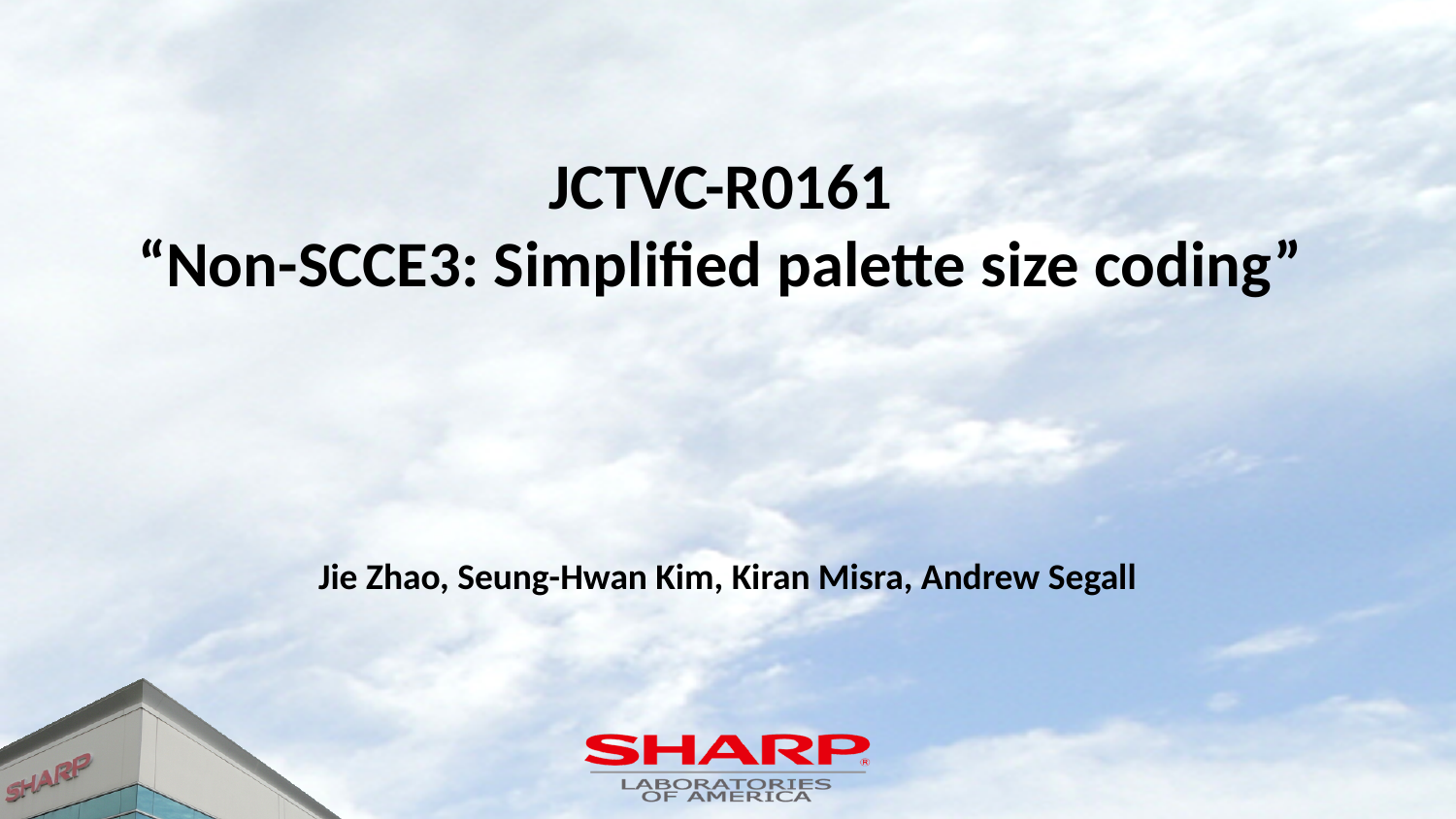

# JCTVC-R0161 “Non-SCCE3: Simplified palette size coding”
Jie Zhao, Seung-Hwan Kim, Kiran Misra, Andrew Segall